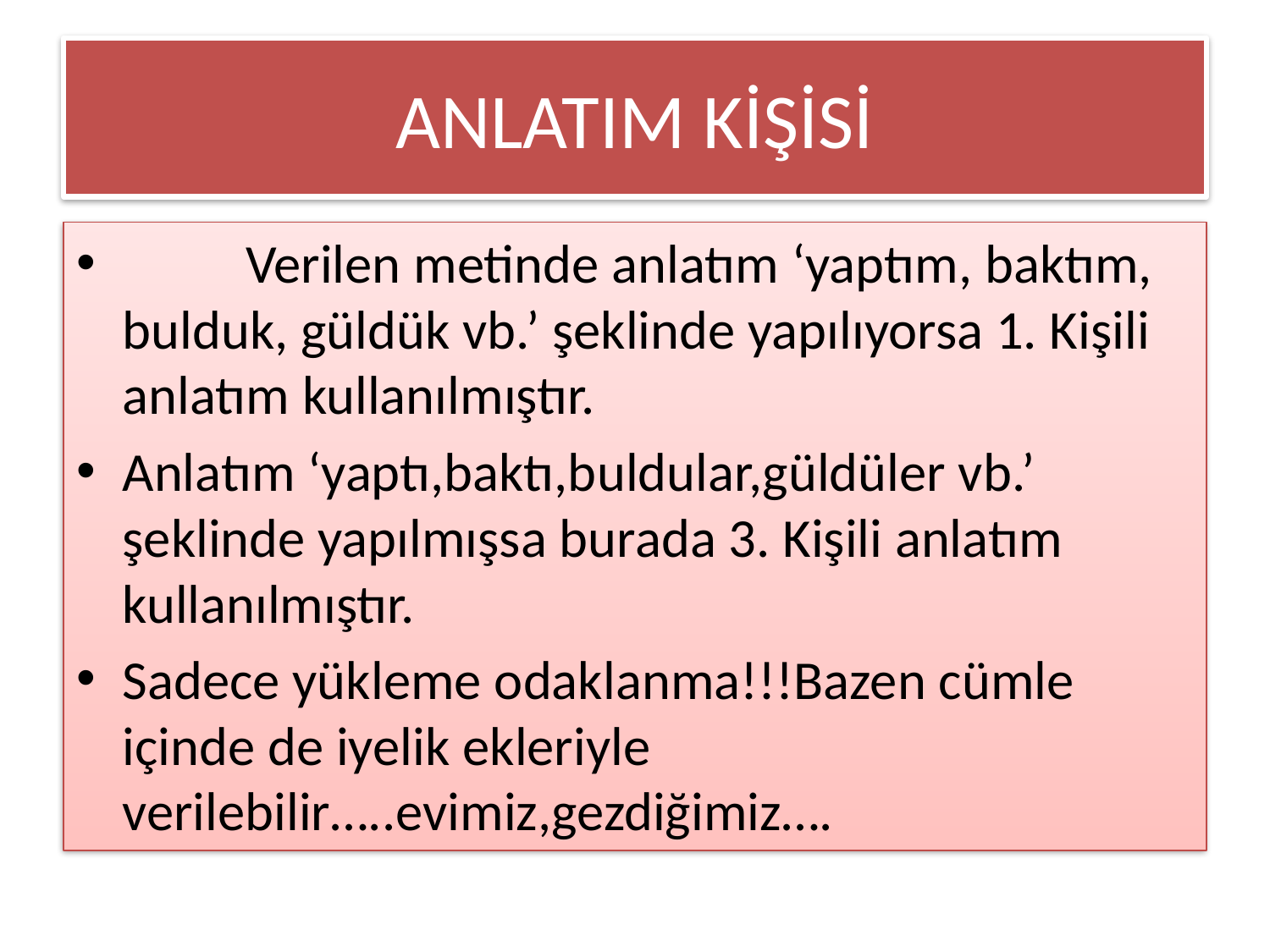

# ANLATIM KİŞİSİ
	Verilen metinde anlatım ‘yaptım, baktım, bulduk, güldük vb.’ şeklinde yapılıyorsa 1. Kişili anlatım kullanılmıştır.
Anlatım ‘yaptı,baktı,buldular,güldüler vb.’ şeklinde yapılmışsa burada 3. Kişili anlatım kullanılmıştır.
Sadece yükleme odaklanma!!!Bazen cümle içinde de iyelik ekleriyle verilebilir…..evimiz,gezdiğimiz….